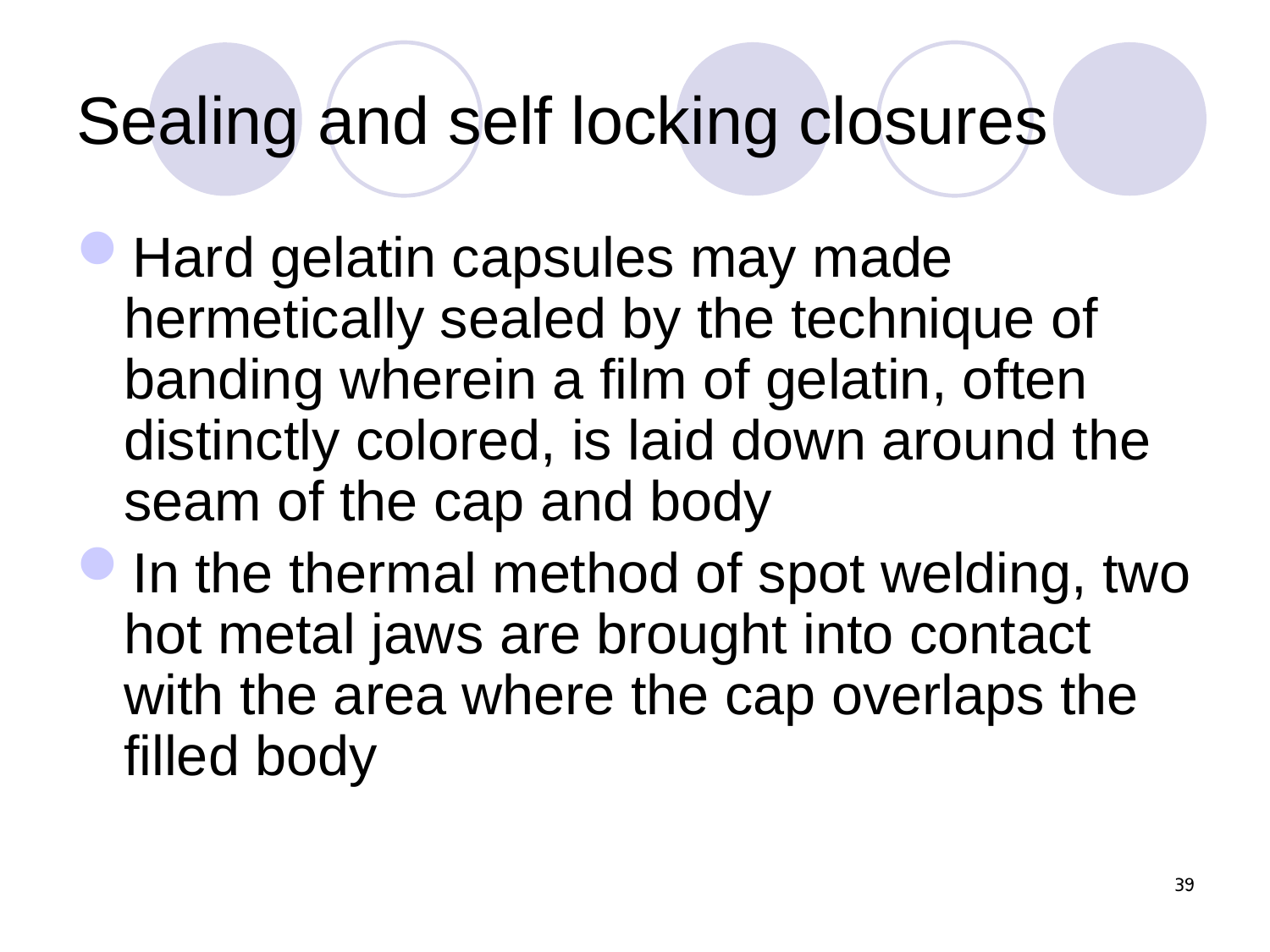

# Sealing and self locking closures
Hard gelatin capsules may made hermetically sealed by the technique of banding wherein a film of gelatin, often distinctly colored, is laid down around the seam of the cap and body
In the thermal method of spot welding, two hot metal jaws are brought into contact with the area where the cap overlaps the filled body
39